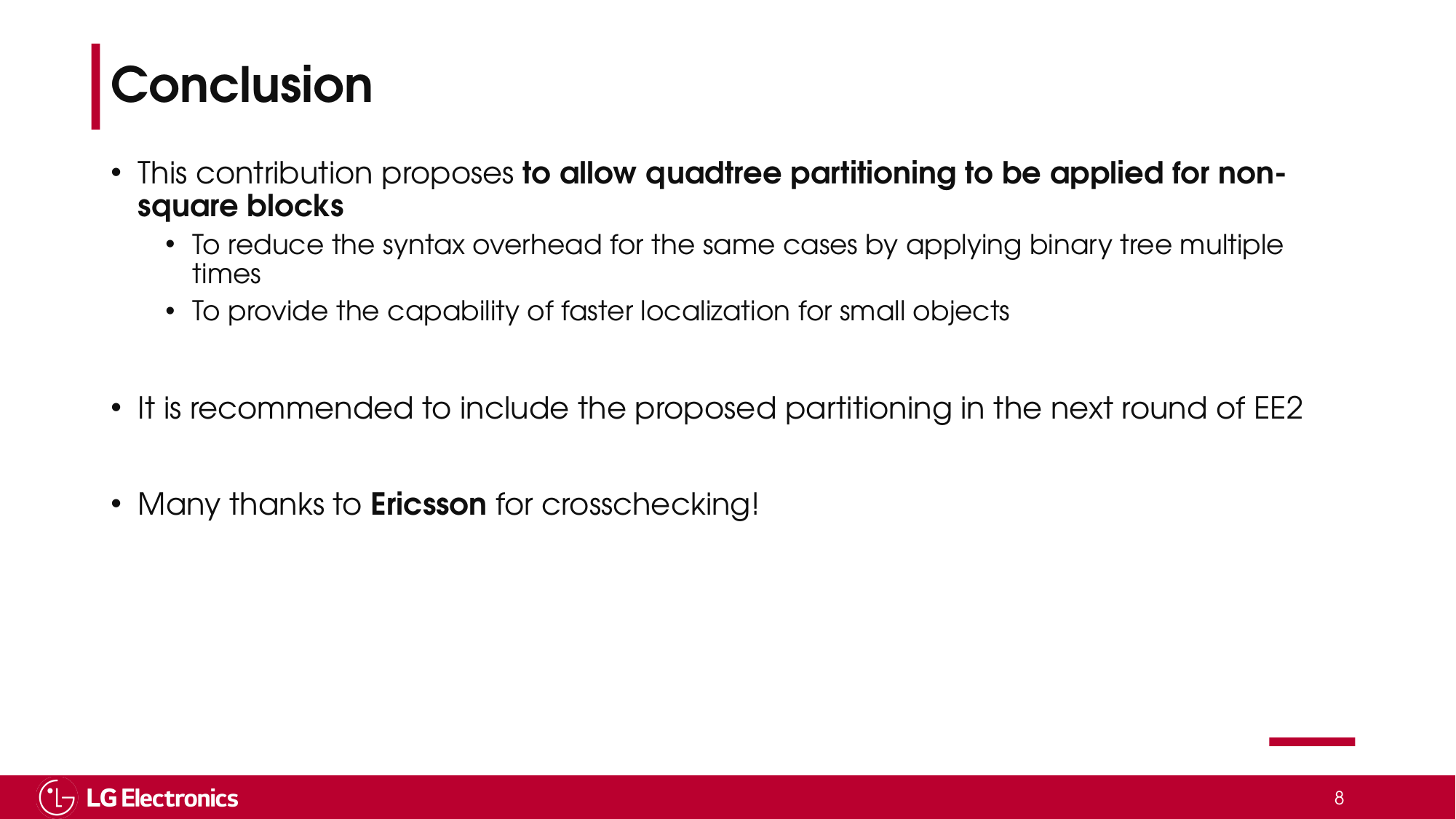

# Conclusion
This contribution proposes to allow quadtree partitioning to be applied for non-square blocks
To reduce the syntax overhead for the same cases by applying binary tree multiple times
To provide the capability of faster localization for small objects

It is recommended to include the proposed partitioning in the next round of EE2

Many thanks to Ericsson for crosschecking!
8